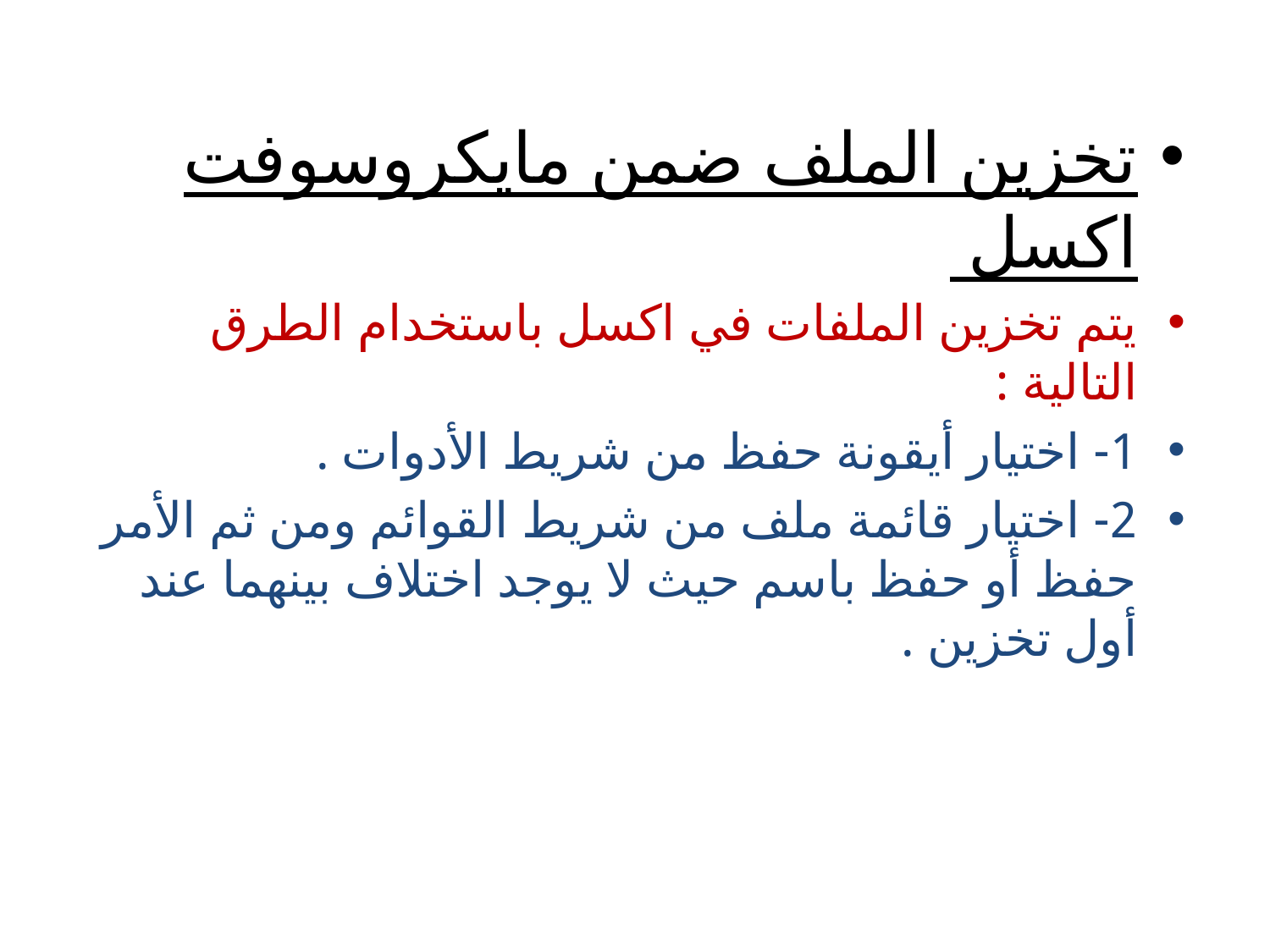

تخزين الملف ضمن مايكروسوفت اكسل
يتم تخزين الملفات في اكسل باستخدام الطرق التالية :
1- اختيار أيقونة حفظ من شريط الأدوات .
2- اختيار قائمة ملف من شريط القوائم ومن ثم الأمر حفظ أو حفظ باسم حيث لا يوجد اختلاف بينهما عند أول تخزين .